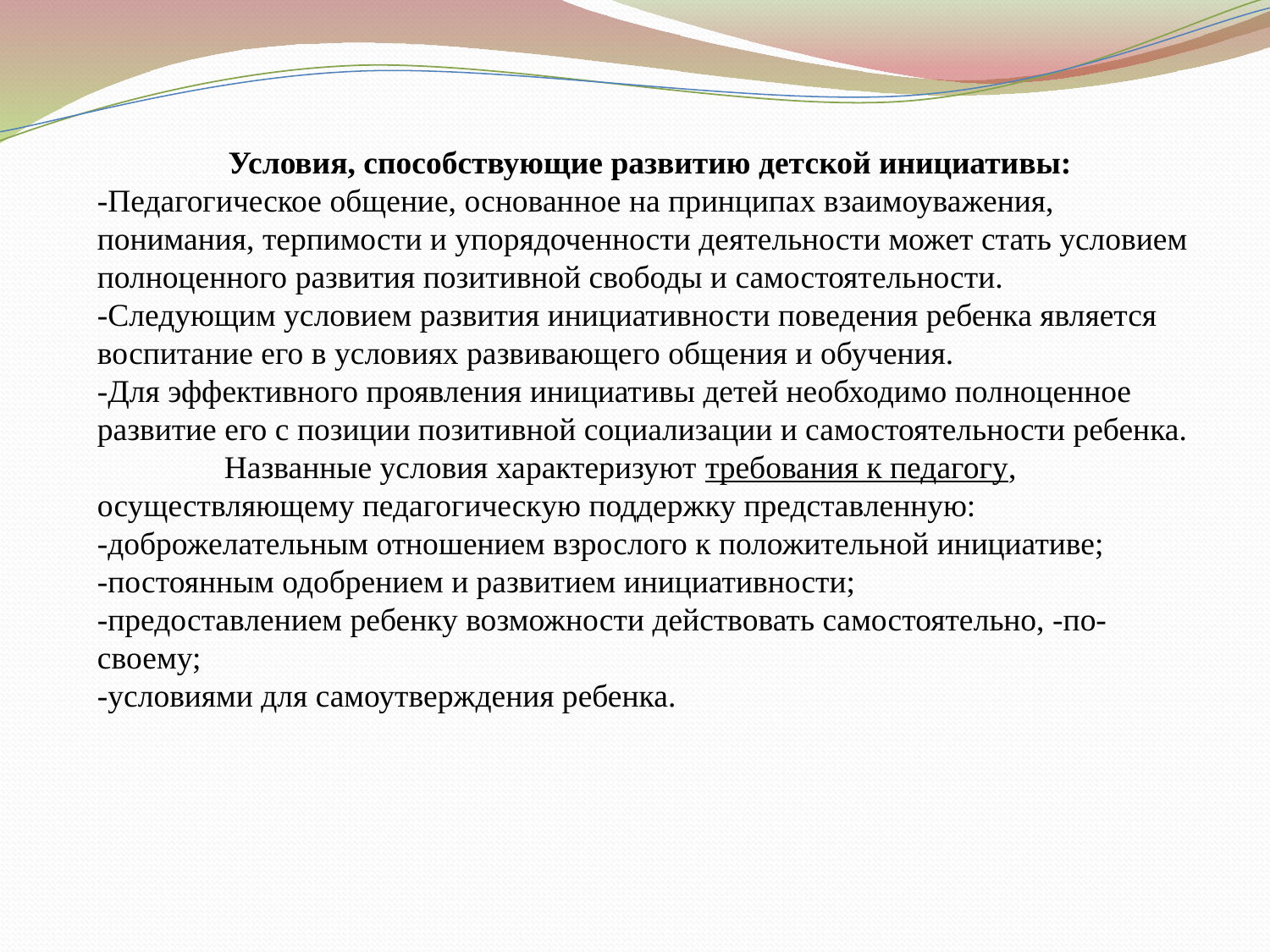

Условия, способствующие развитию детской инициативы:
-Педагогическое общение, основанное на принципах взаимоуважения, понимания, терпимости и упорядоченности деятельности может стать условием полноценного развития позитивной свободы и самостоятельности.
-Следующим условием развития инициативности поведения ребенка является воспитание его в условиях развивающего общения и обучения.
-Для эффективного проявления инициативы детей необходимо полноценное развитие его с позиции позитивной социализации и самостоятельности ребенка.
	Названные условия характеризуют требования к педагогу, осуществляющему педагогическую поддержку представленную:
-доброжелательным отношением взрослого к положительной инициативе;
-постоянным одобрением и развитием инициативности;
-предоставлением ребенку возможности действовать самостоятельно, -по-своему;
-условиями для самоутверждения ребенка.